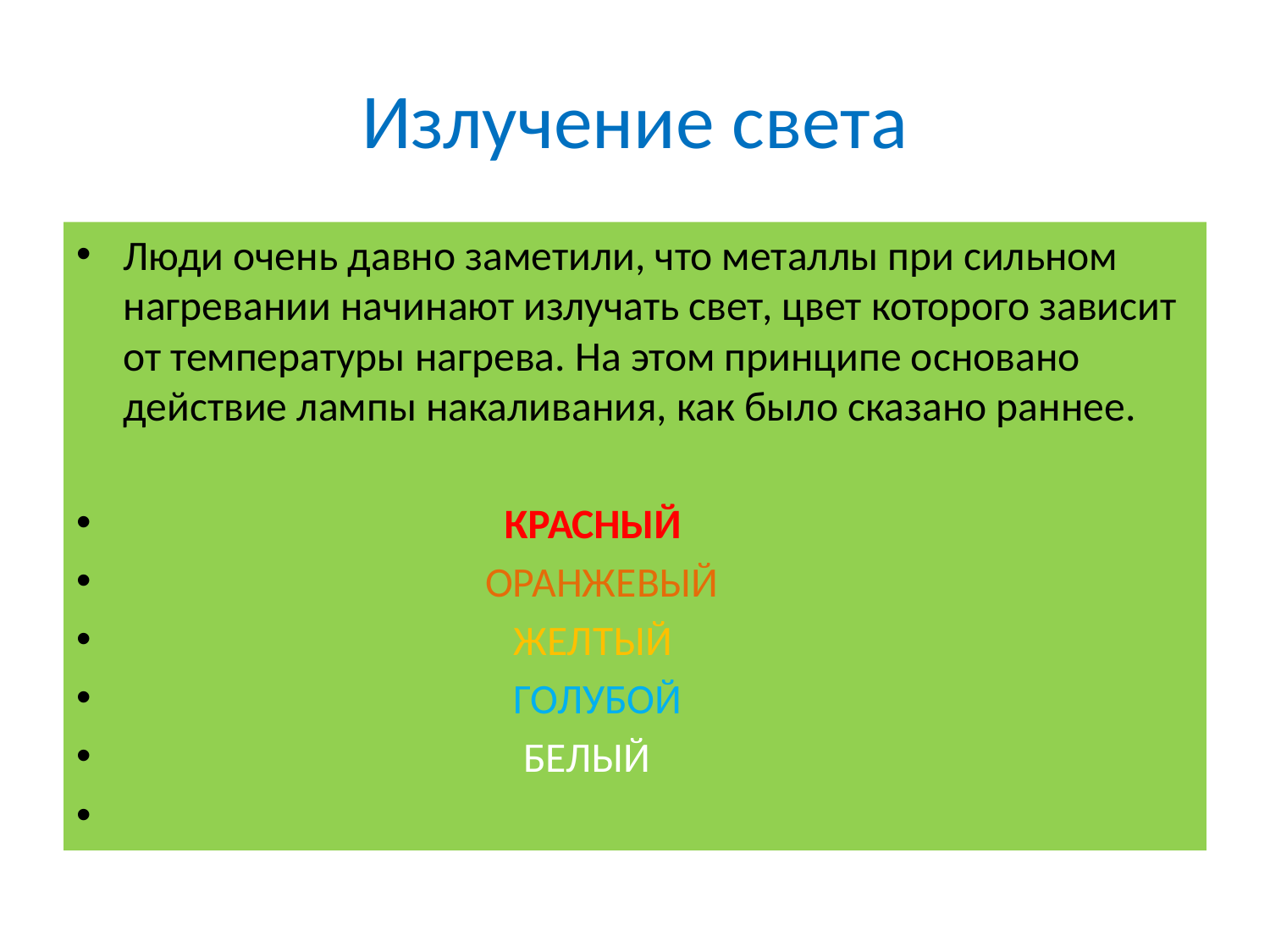

# Излучение света
Люди очень давно заметили, что металлы при сильном нагревании начинают излучать свет, цвет которого зависит от температуры нагрева. На этом принципе основано действие лампы накаливания, как было сказано раннее.

                                        КРАСНЫЙ
                                      ОРАНЖЕВЫЙ
                                         ЖЕЛТЫЙ
                                         ГОЛУБОЙ
                                          БЕЛЫЙ